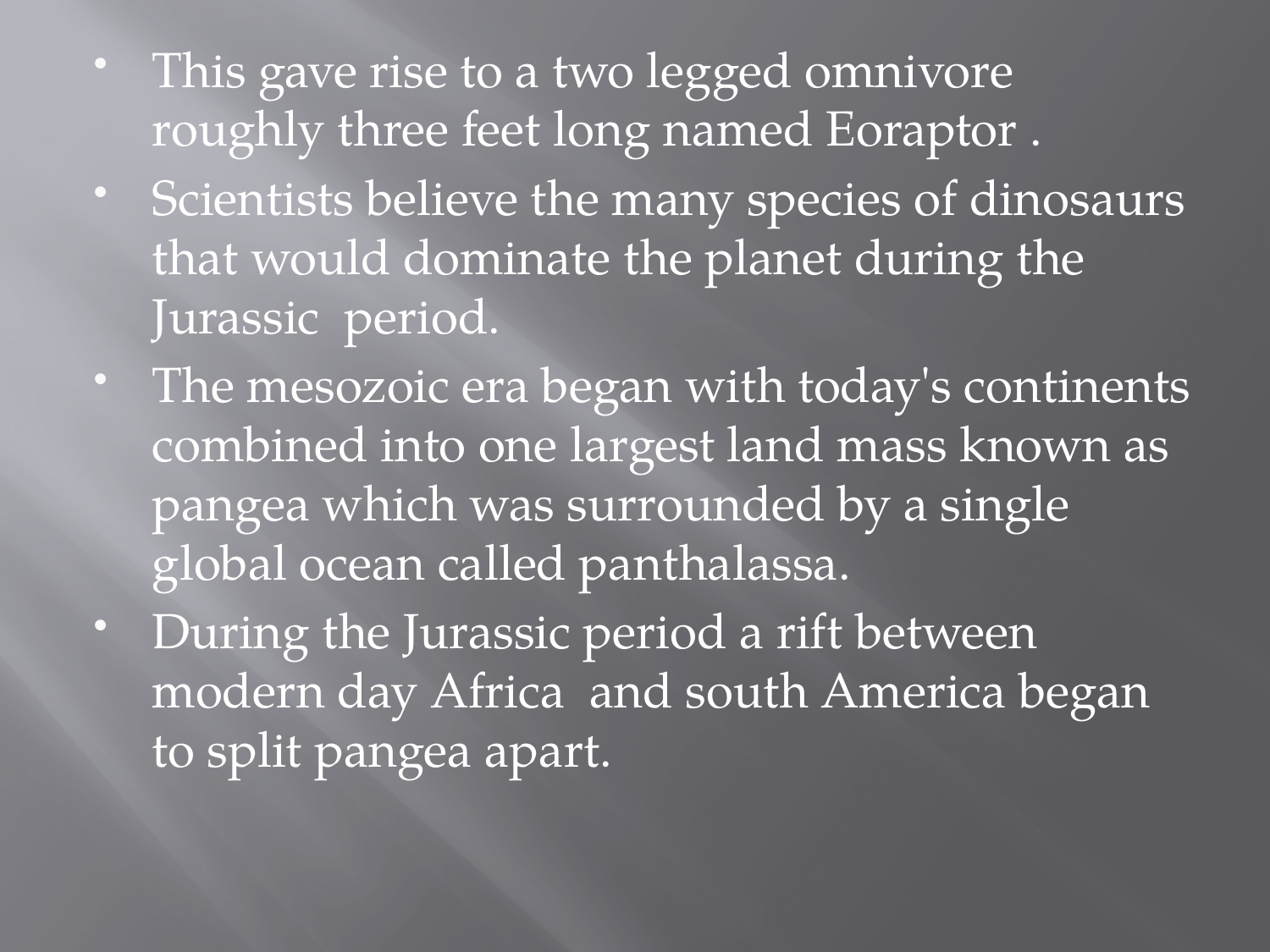

This gave rise to a two legged omnivore roughly three feet long named Eoraptor .
Scientists believe the many species of dinosaurs that would dominate the planet during the  Jurassic  period.
The mesozoic era began with today's continents combined into one largest land mass known as pangea which was surrounded by a single global ocean called panthalassa.
During the Jurassic period a rift between modern day Africa  and south America began to split pangea apart.